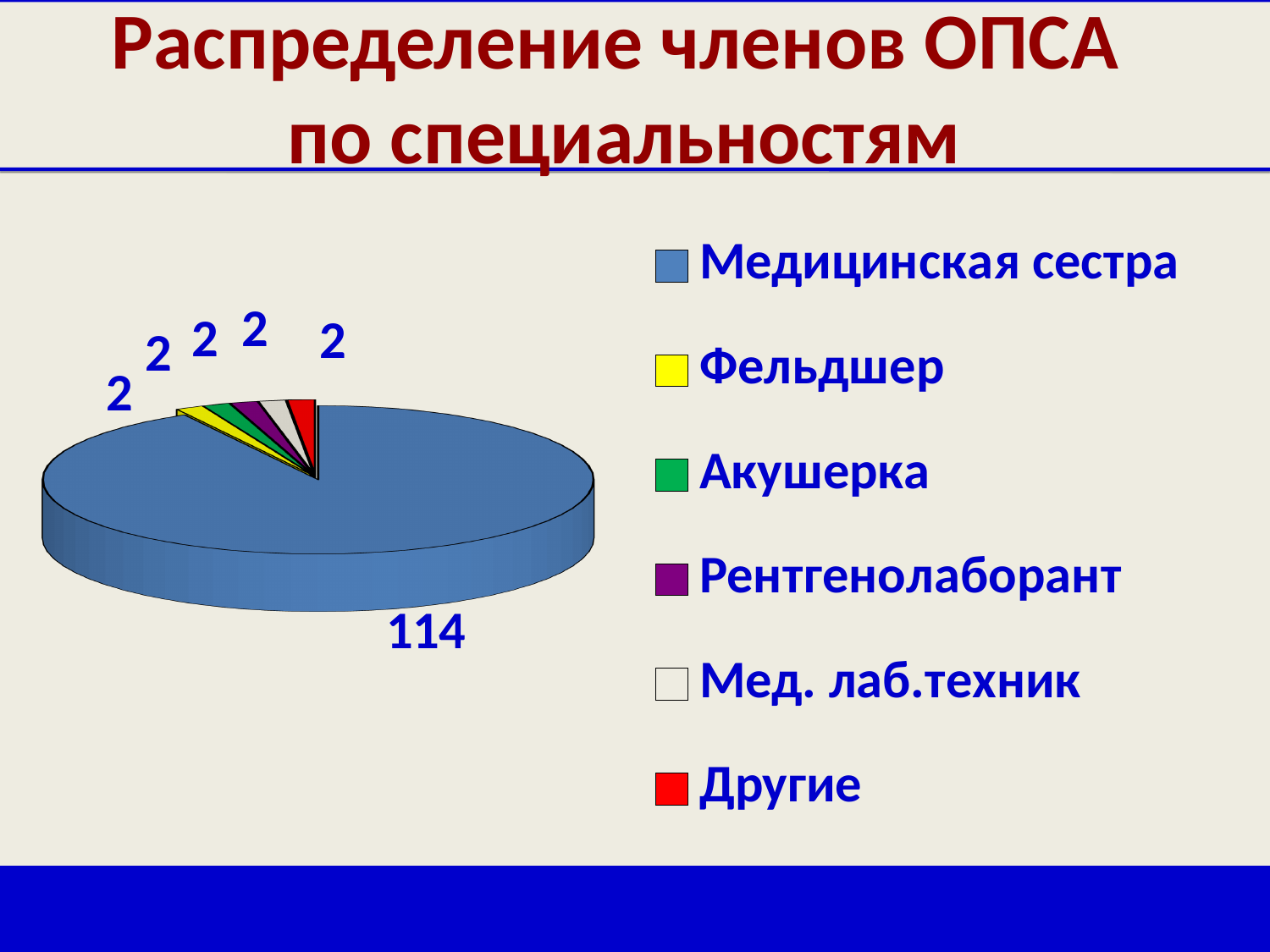

Распределение членов ОПСА
по специальностям

[unsupported chart]